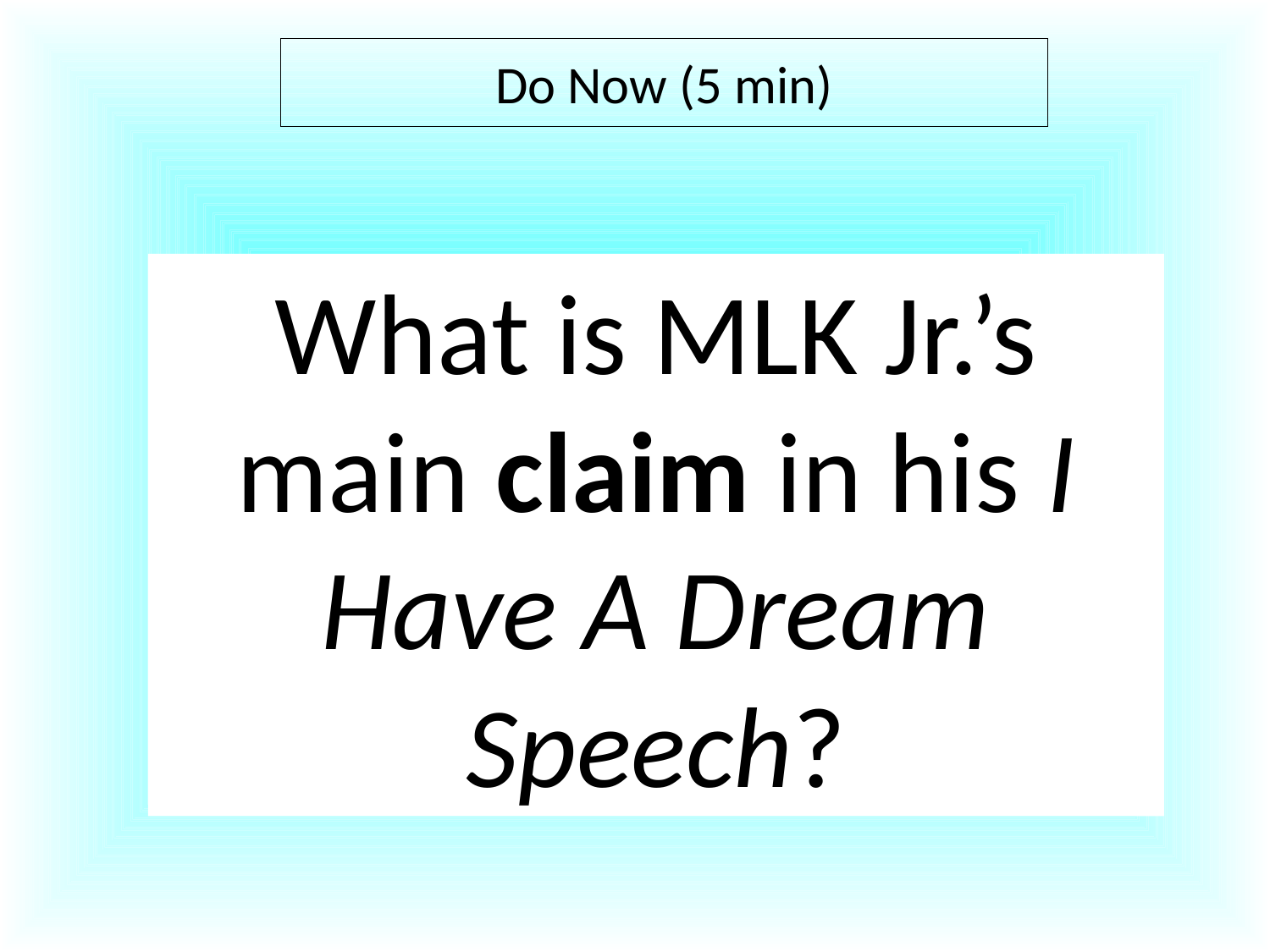

Do Now (5 min)
What is MLK Jr.’s main claim in his I Have A Dream Speech?